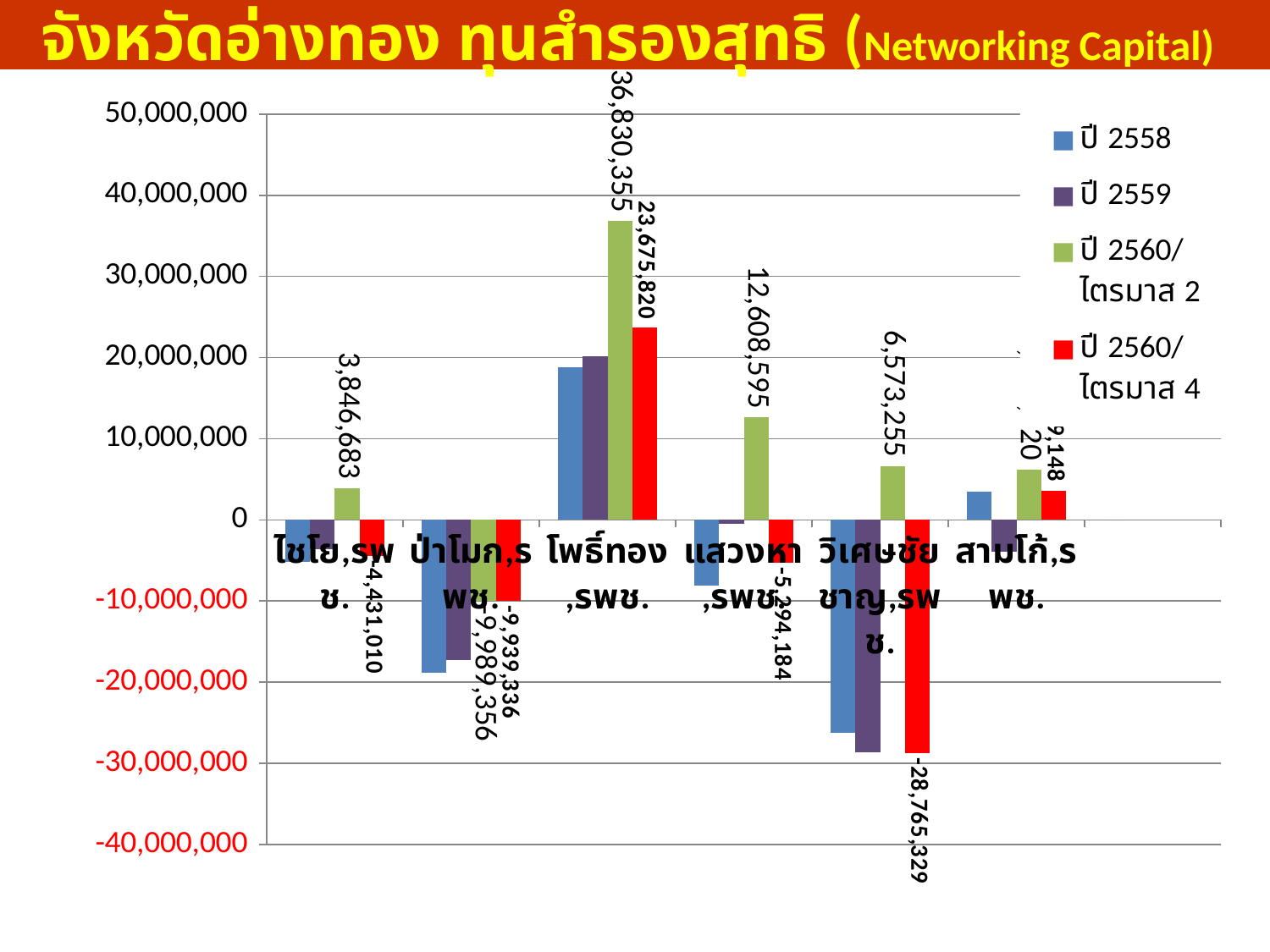

# จังหวัดอ่างทอง ทุนสำรองสุทธิ (Networking Capital)

### Chart

| Category | ปี 2558 | ปี 2559 | ปี 2560/ไตรมาส 2 | ปี 2560/ไตรมาส 4 |
|---|---|---|---|---|
| ไชโย,รพช. | -5205234.0 | -3639110.0 | 3846683.0 | -4431009.609999999 |
| ป่าโมก,รพช. | -18836859.0 | -17318084.0 | -9989356.0 | -9939336.100000024 |
| โพธิ์ทอง,รพช. | 18851377.0 | 20151144.0 | 36830355.0 | 23675819.819999993 |
| แสวงหา,รพช. | -8156666.0 | -482246.0 | 12608595.0 | -5294183.629999995 |
| วิเศษชัยชาญ,รพช. | -26284673.0 | -28642952.0 | 6573255.0 | -28765328.97999996 |
| สามโก้,รพช. | 3510217.0 | -3896935.0 | 6216120.0 | 3539147.700000003 |